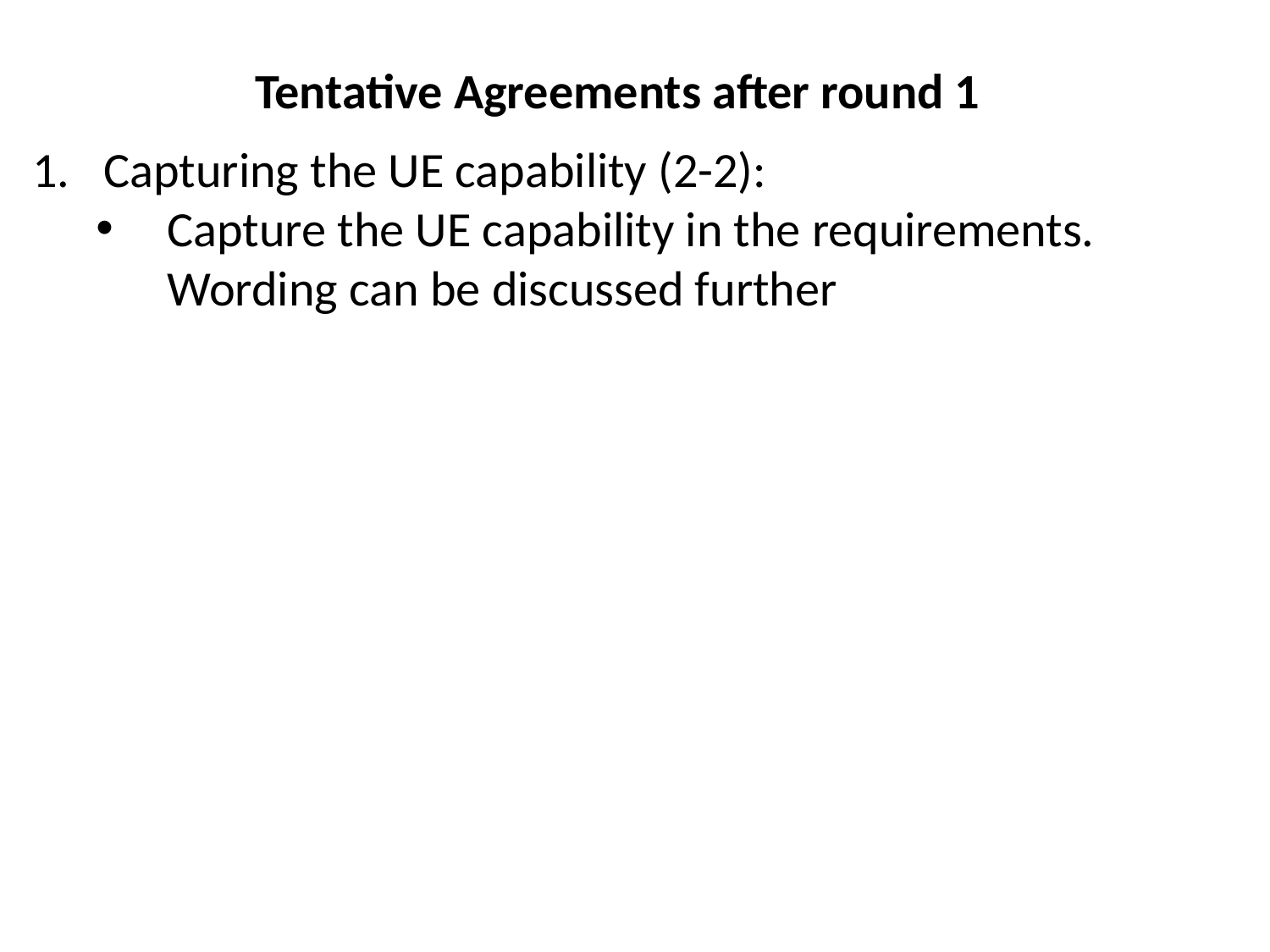

# Tentative Agreements after round 1
Capturing the UE capability (2-2):
Capture the UE capability in the requirements. Wording can be discussed further